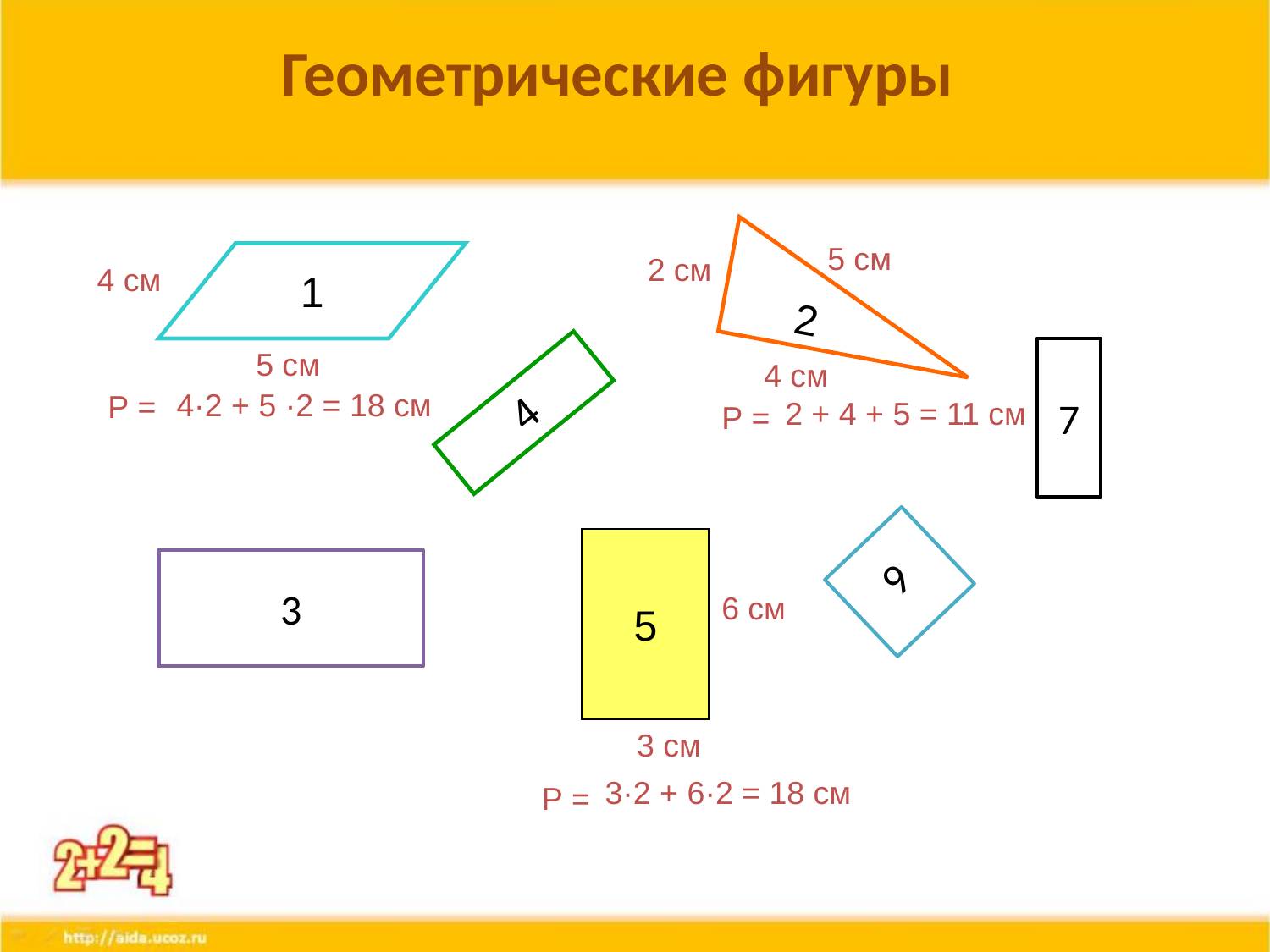

Геометрические фигуры
5 см
2
1
2 см
4 см
5 см
7
4 см
4·2 + 5 ·2 = 18 см
Р =
4
2 + 4 + 5 = 11 см
Р =
5
6
3
6 см
3 см
3·2 + 6·2 = 18 см
Р =